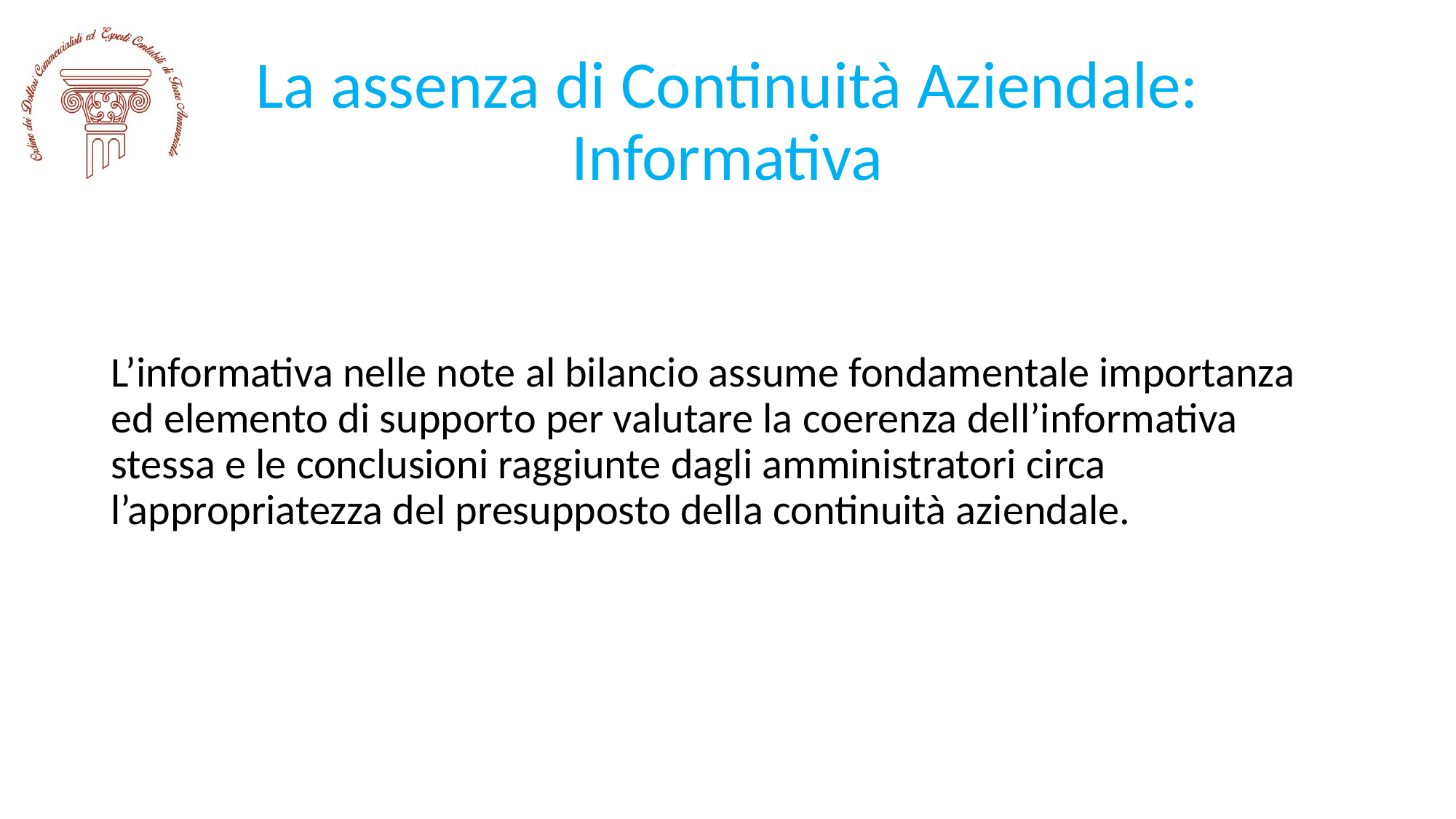

# La assenza di Continuità Aziendale: Informativa

L’informativa nelle note al bilancio assume fondamentale importanza ed elemento di supporto per valutare la coerenza dell’informativa stessa e le conclusioni raggiunte dagli amministratori circa l’appropriatezza del presupposto della continuità aziendale.